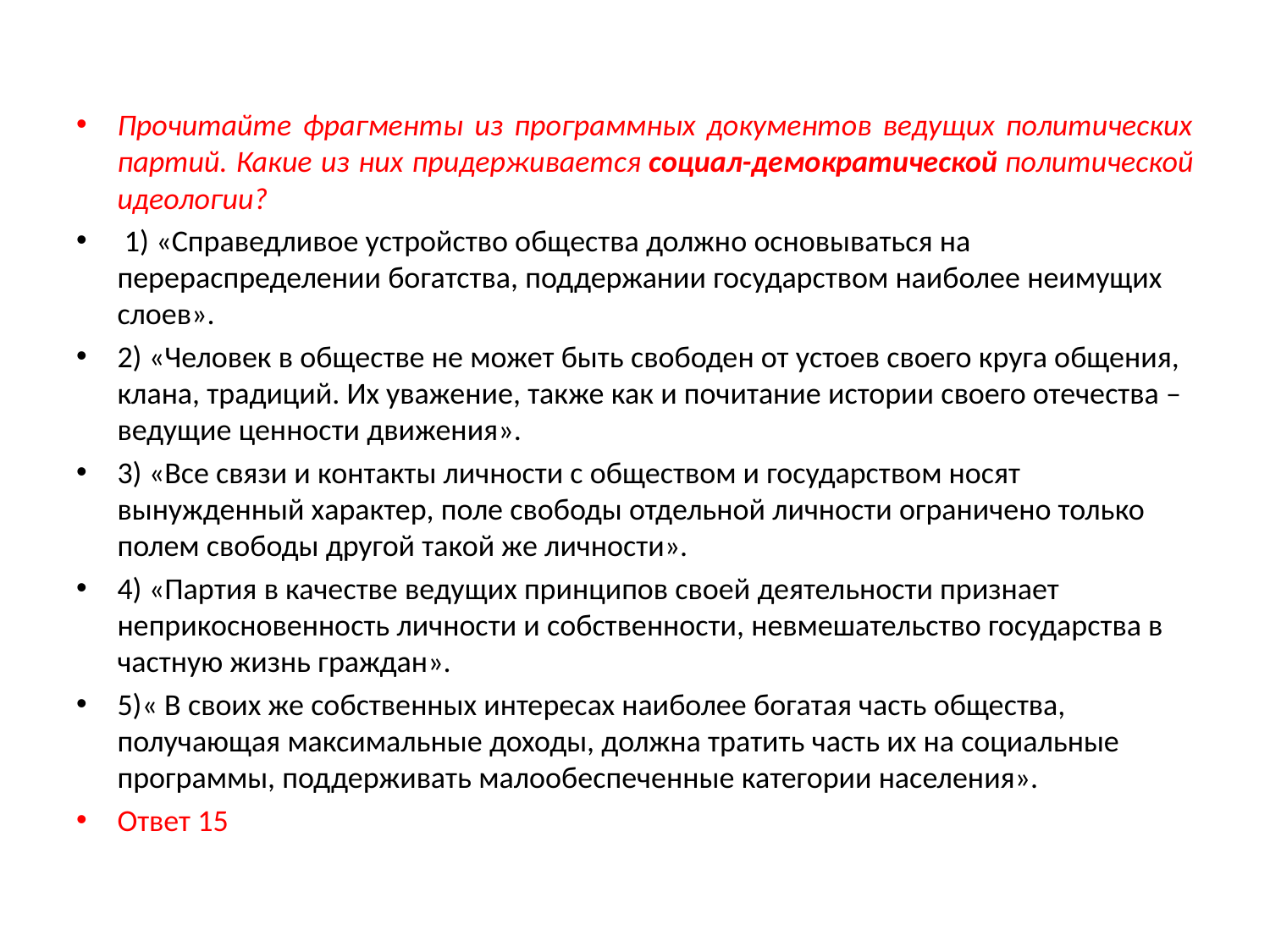

Прочитайте фрагменты из программных документов ведущих политических партий. Какие из них придерживается социал-демократической политической идеологии?
 1) «Справедливое устройство общества должно основываться на перераспределении богатства, поддержании государством наиболее неимущих слоев».
2) «Человек в обществе не может быть свободен от устоев своего круга общения, клана, традиций. Их уважение, также как и почитание истории своего отечества – ведущие ценности движения».
3) «Все связи и контакты личности с обществом и государством носят вынужденный характер, поле свободы отдельной личности ограничено только полем свободы другой такой же личности».
4) «Партия в качестве ведущих принципов своей деятельности признает неприкосновенность личности и собственности, невмешательство государства в частную жизнь граждан».
5)« В своих же собственных интересах наиболее богатая часть общества, получающая максимальные доходы, должна тратить часть их на социальные программы, поддерживать малообеспеченные категории населения».
Ответ 15